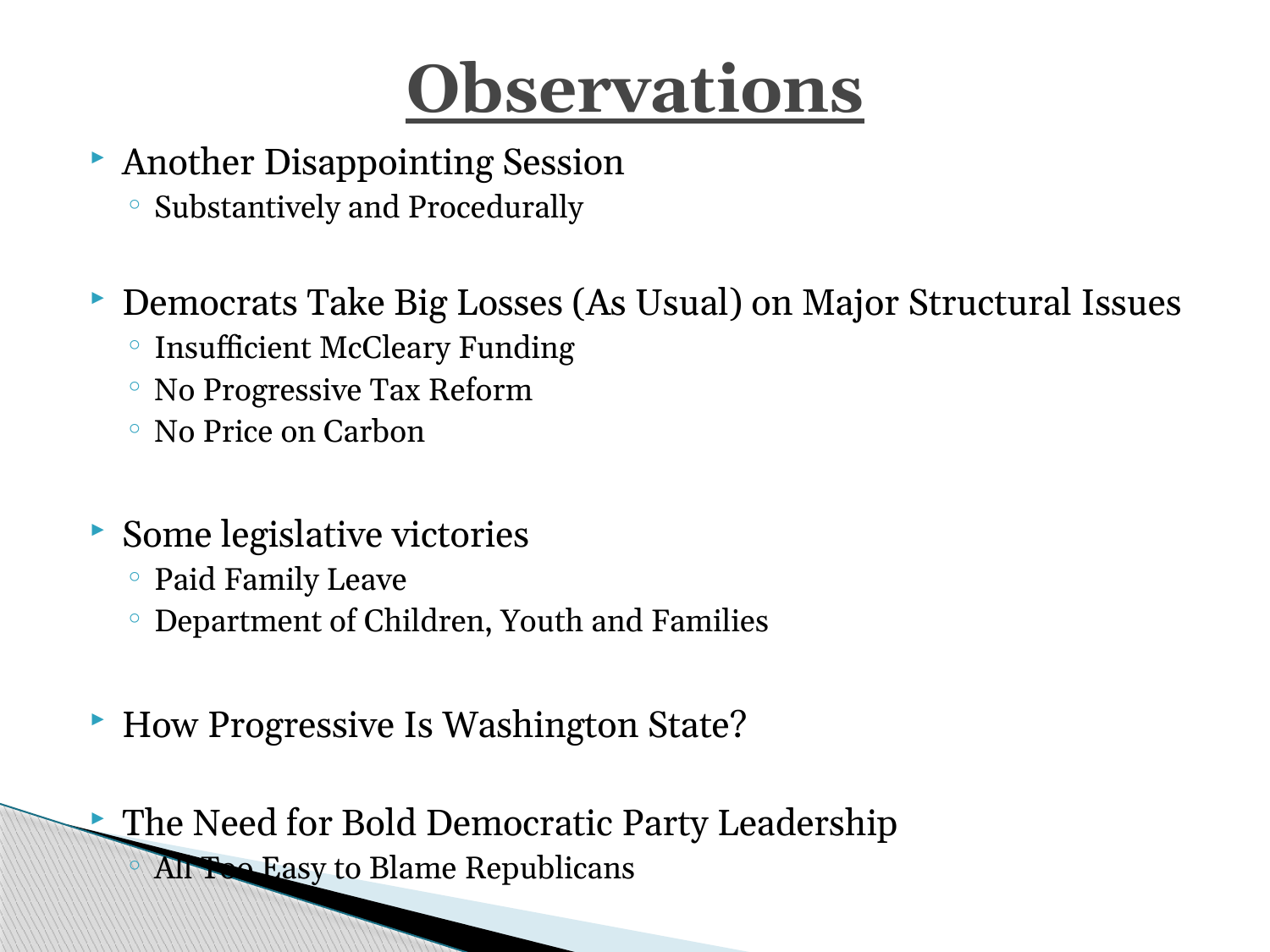

# Observations
Another Disappointing Session
Substantively and Procedurally

Democrats Take Big Losses (As Usual) on Major Structural Issues
Insufficient McCleary Funding
No Progressive Tax Reform
No Price on Carbon

Some legislative victories
Paid Family Leave
Department of Children, Youth and Families

How Progressive Is Washington State?

The Need for Bold Democratic Party Leadership
All Too Easy to Blame Republicans